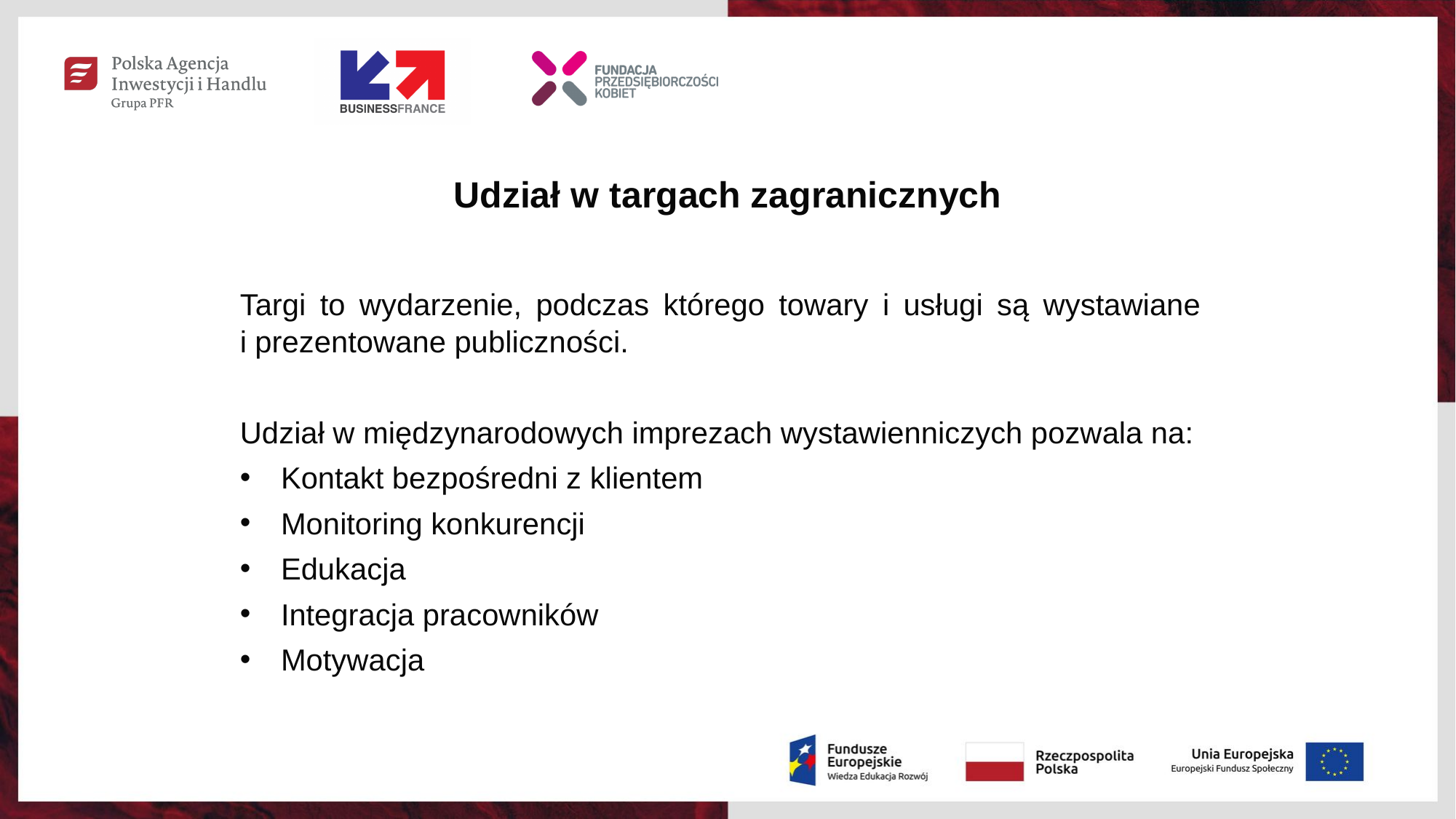

Udział w targach zagranicznych
Targi to wydarzenie, podczas którego towary i usługi są wystawiane
i prezentowane publiczności.

Udział w międzynarodowych imprezach wystawienniczych pozwala na:
Kontakt bezpośredni z klientem
Monitoring konkurencji
Edukacja
Integracja pracowników
Motywacja